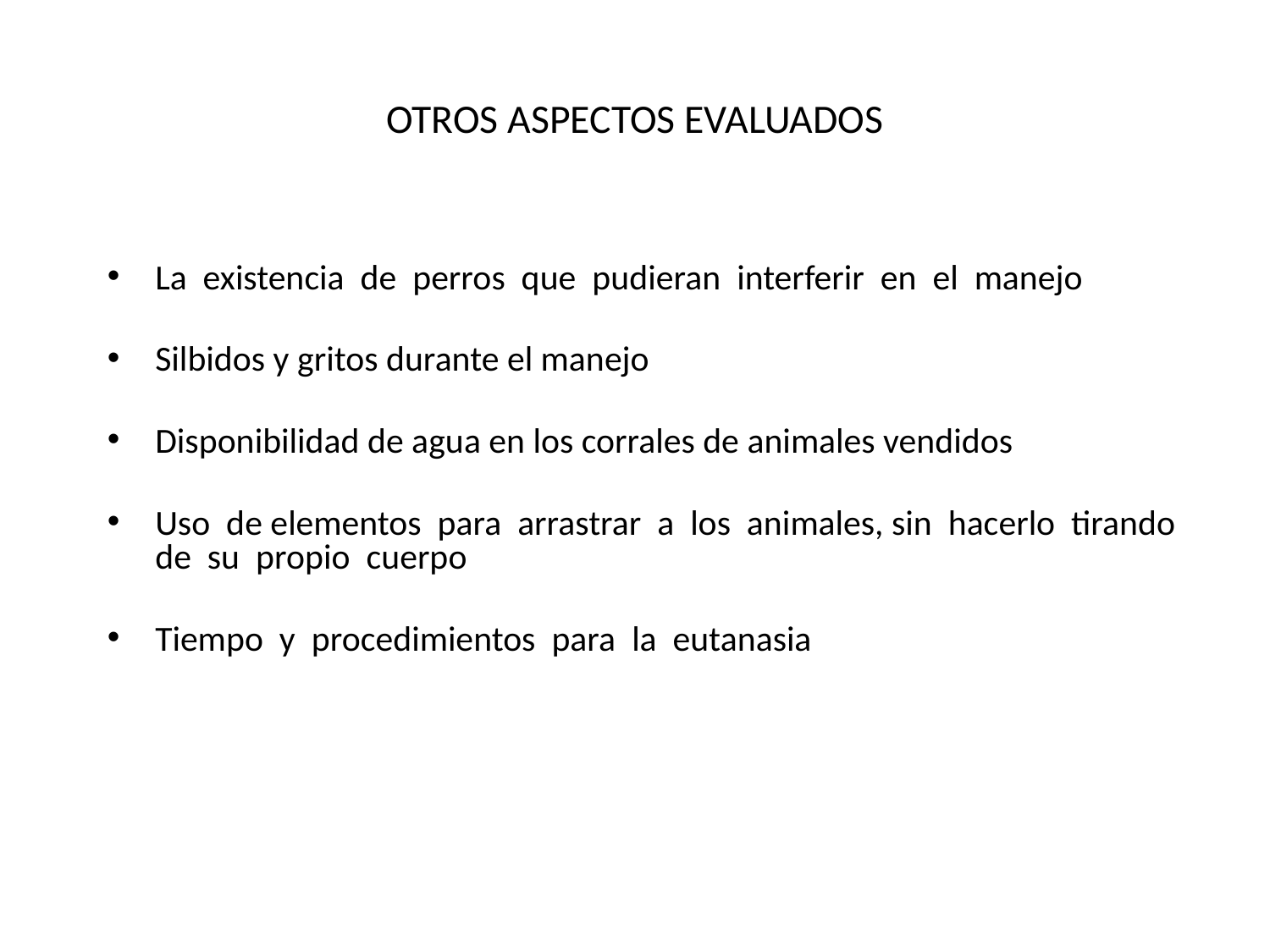

# OTROS ASPECTOS EVALUADOS

La  existencia  de  perros  que  pudieran  interferir  en  el  manejo

Silbidos y gritos durante el manejo

Disponibilidad de agua en los corrales de animales vendidos

Uso  de elementos  para  arrastrar  a  los  animales, sin  hacerlo  tirando de  su  propio  cuerpo

Tiempo  y  procedimientos  para  la  eutanasia